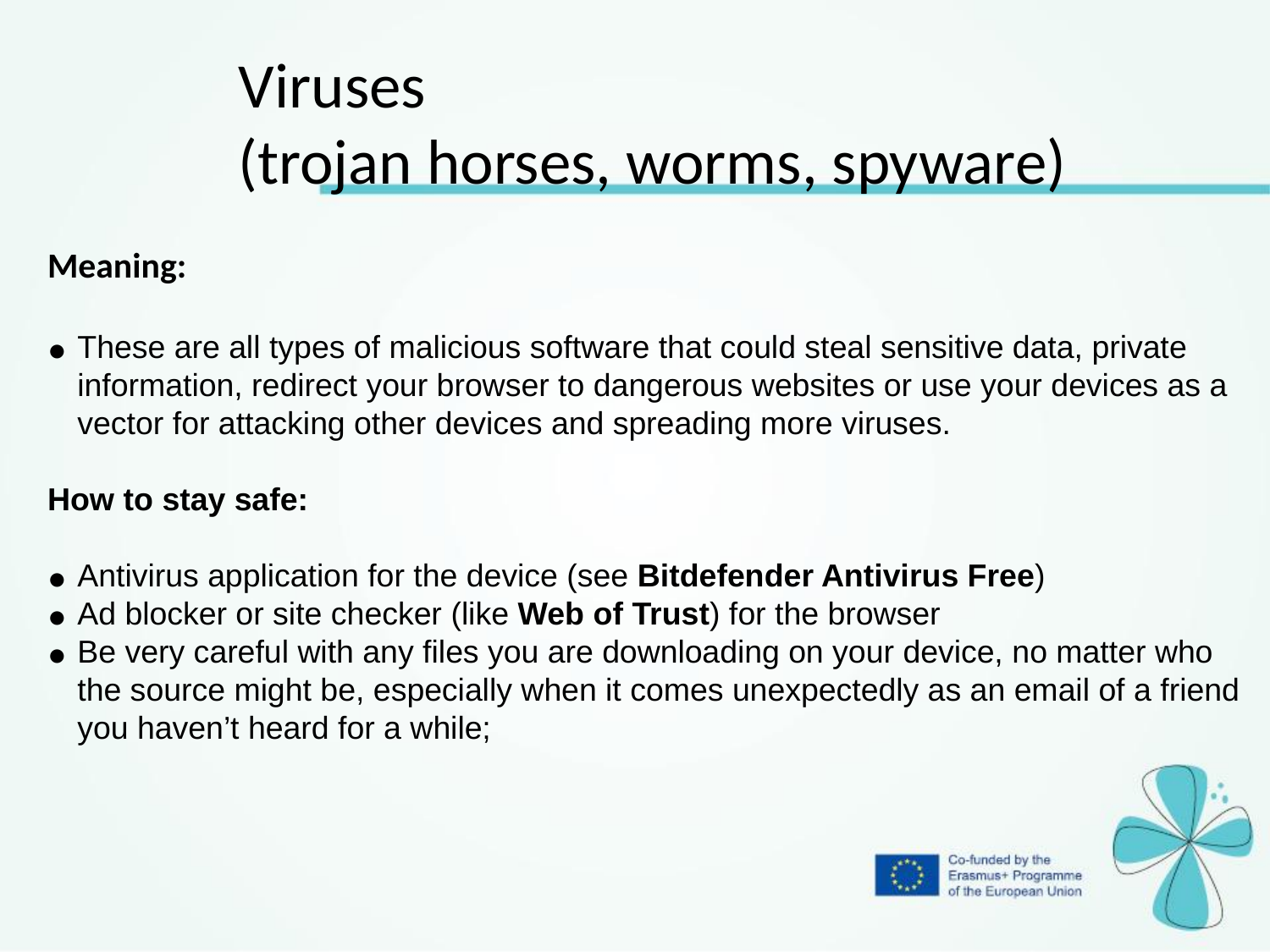

Viruses
(trojan horses, worms, spyware)
Meaning:

These are all types of malicious software that could steal sensitive data, private information, redirect your browser to dangerous websites or use your devices as a vector for attacking other devices and spreading more viruses.

How to stay safe:

Antivirus application for the device (see Bitdefender Antivirus Free)
Ad blocker or site checker (like Web of Trust) for the browser
Be very careful with any files you are downloading on your device, no matter who the source might be, especially when it comes unexpectedly as an email of a friend you haven’t heard for a while;